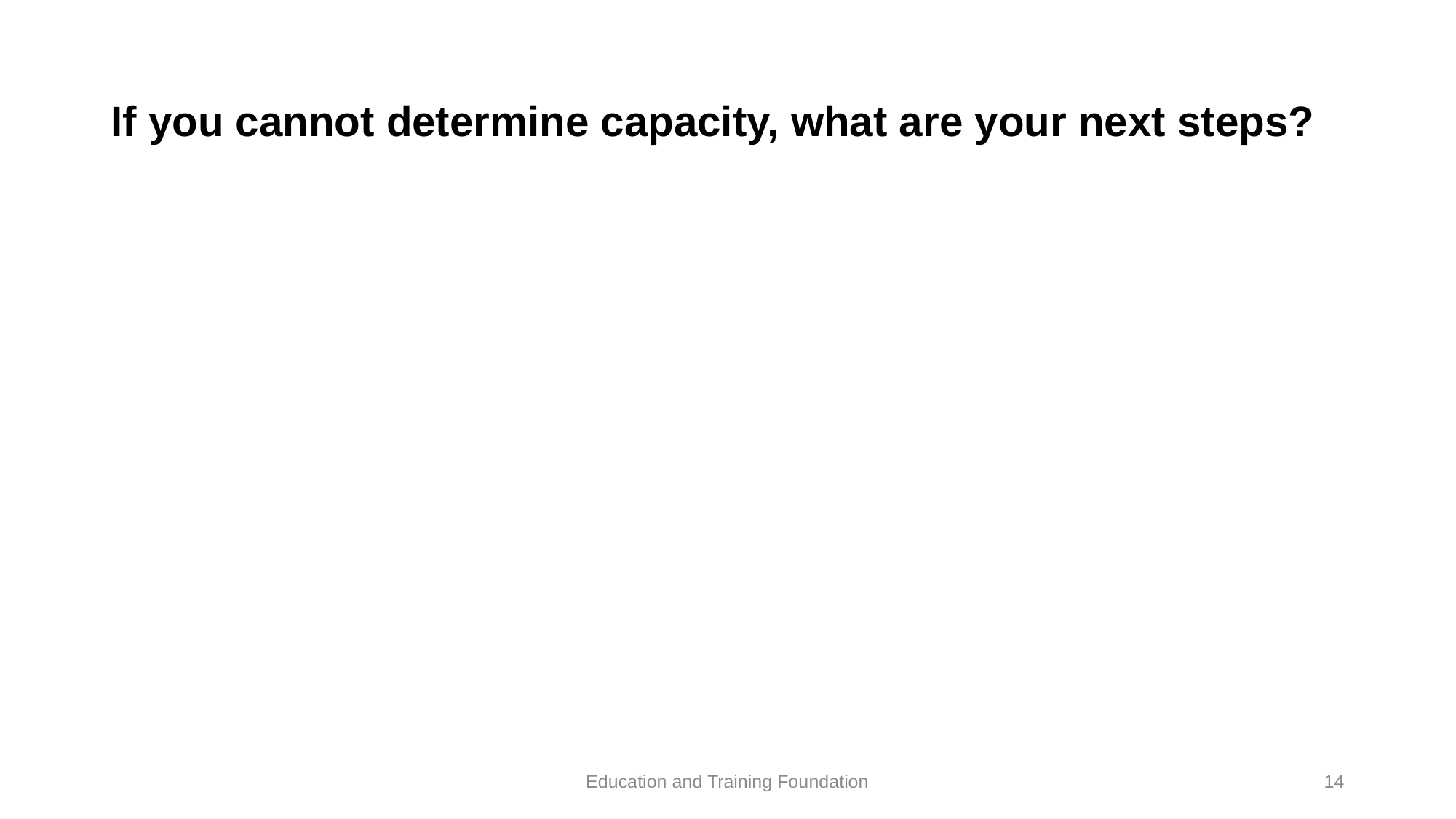

# If you cannot determine capacity, what are your next steps?
Education and Training Foundation
14